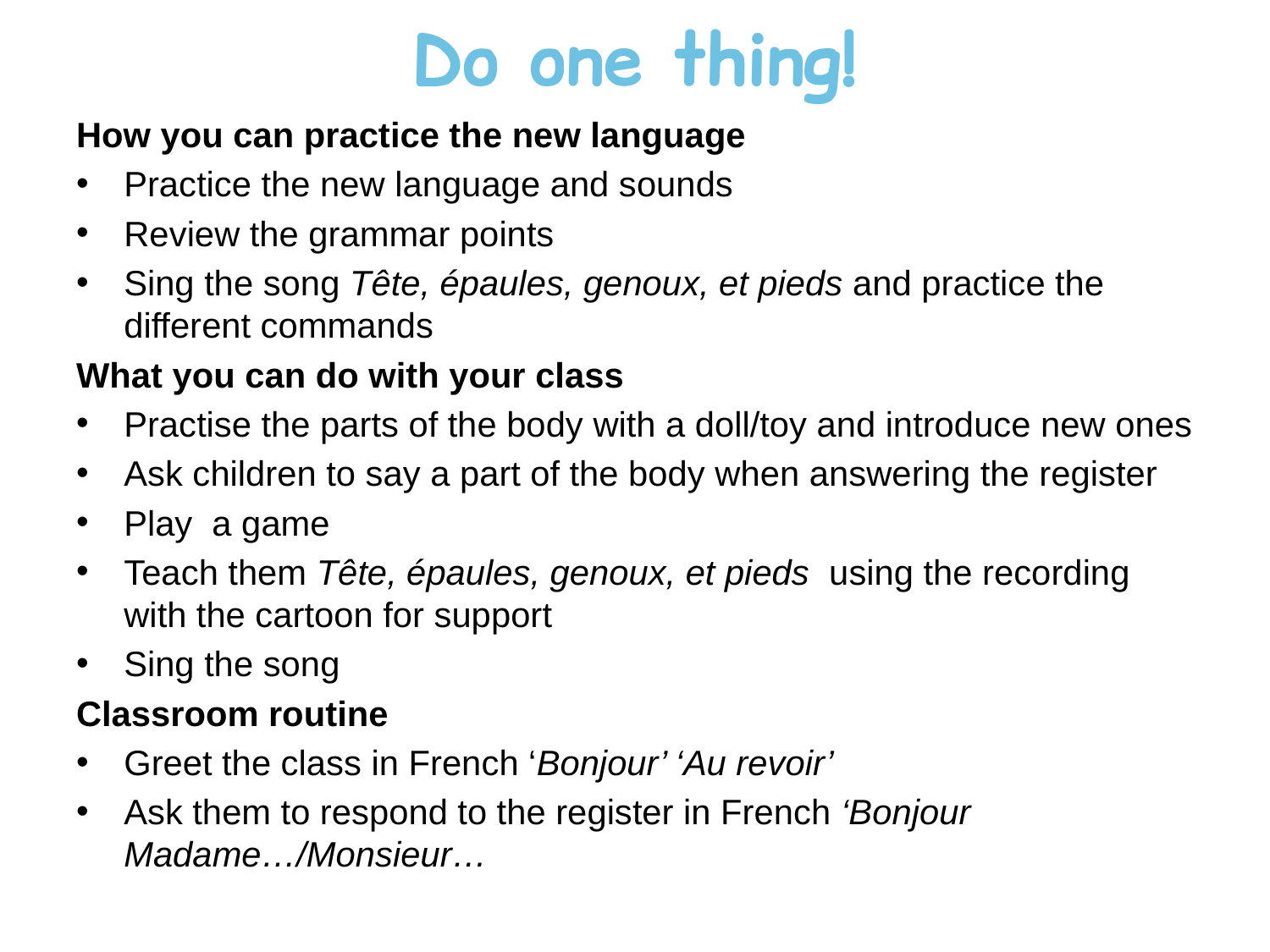

# Do one thing!
How you can practice the new language
Practice the new language and sounds
Review the grammar points
Sing the song Tête, épaules, genoux, et pieds and practice the different commands
What you can do with your class
Practise the parts of the body with a doll/toy and introduce new ones
Ask children to say a part of the body when answering the register
Play  a game
Teach them Tête, épaules, genoux, et pieds  using the recording with the cartoon for support
Sing the song
Classroom routine
Greet the class in French ‘Bonjour’ ‘Au revoir’
Ask them to respond to the register in French ‘Bonjour Madame…/Monsieur…